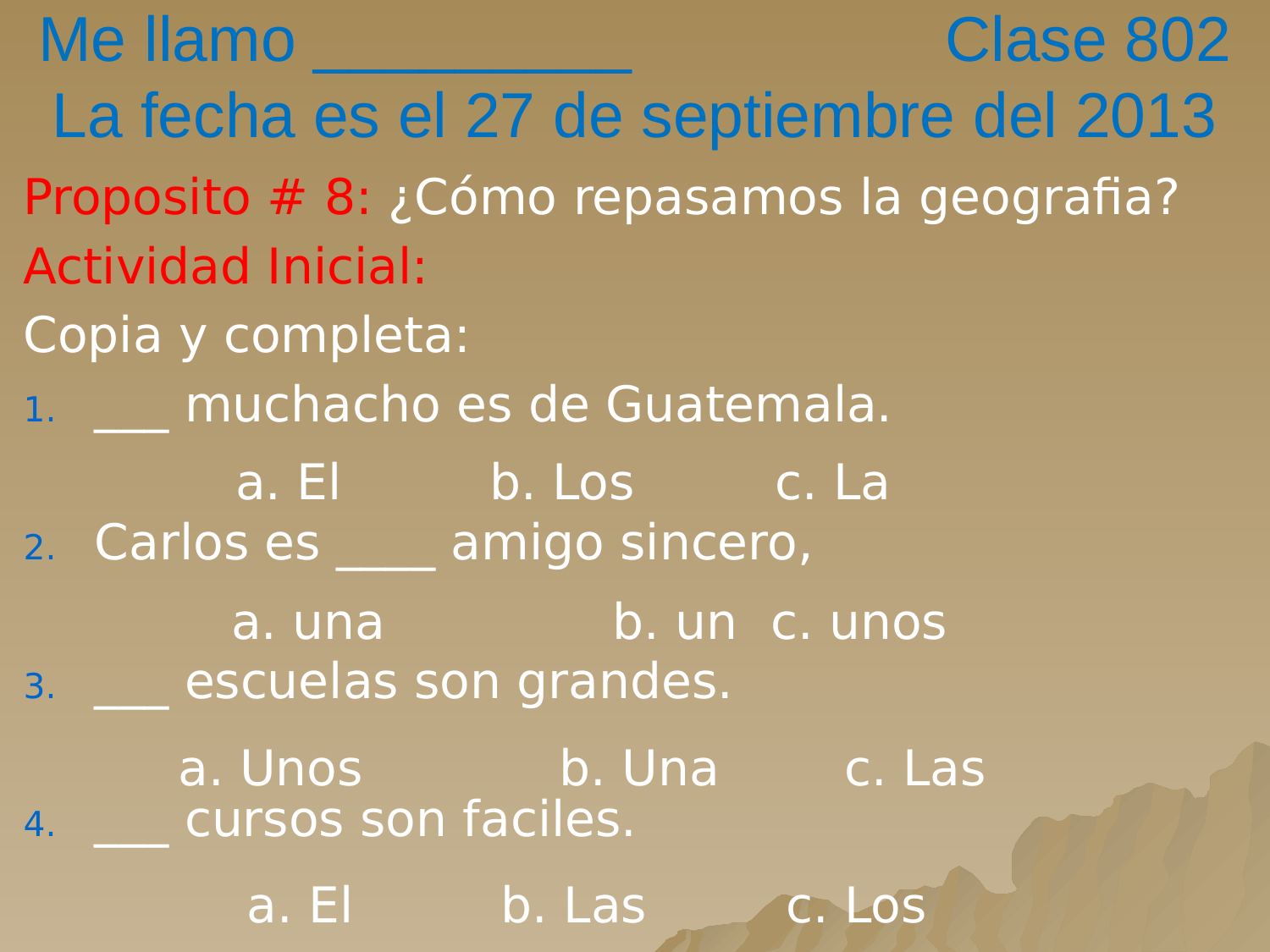

# Me llamo _________			 Clase 802 La fecha es el 27 de septiembre del 2013
Proposito # 8: ¿Cómo repasamos la geografia?
Actividad Inicial:
Copia y completa:
___ muchacho es de Guatemala.

Carlos es ____ amigo sincero,

___ escuelas son grandes.

___ cursos son faciles.

a. El		b. Los	  c. La
a. una		b. un	  c. unos
a. Unos		b. Una	  c. Las
a. El		b. Las	  c. Los